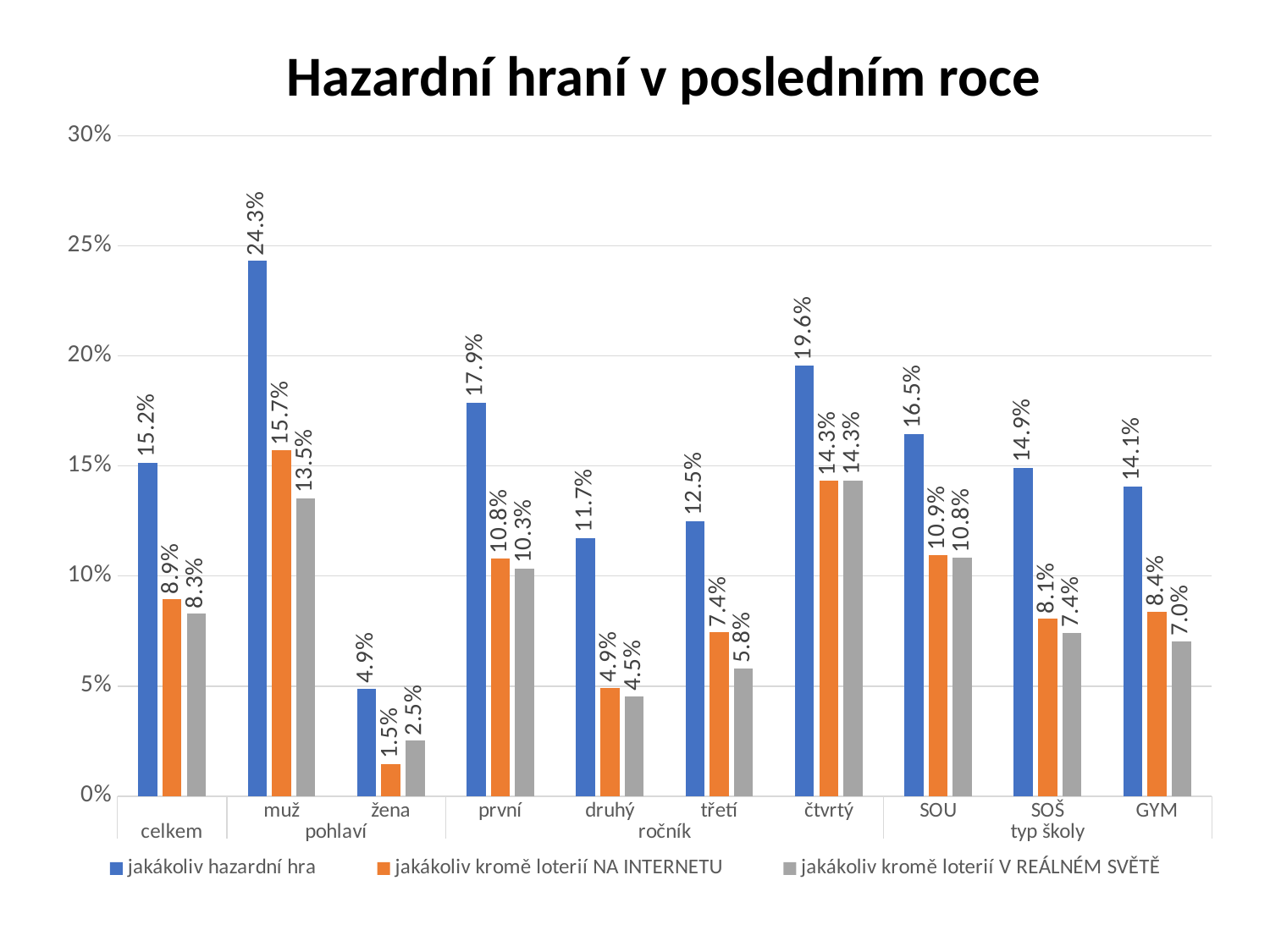

Hazardní hraní v posledním roce

### Chart

| Category | jakákoliv hazardní hra | jakákoliv kromě loterií NA INTERNETU | jakákoliv kromě loterií V REÁLNÉM SVĚTĚ |
|---|---|---|---|
|  | 0.15154600308613694 | 0.08934285615713815 | 0.08290606978232404 |
| muž | 0.24324868436687536 | 0.1572043193579008 | 0.1354071117145674 |
| žena | 0.04876323096863436 | 0.014619250163838535 | 0.02510954946918893 |
| první | 0.17881031649958326 | 0.10794315453048493 | 0.10341749147001349 |
| druhý | 0.1173549411375297 | 0.049262050634267196 | 0.04542705556214105 |
| třetí | 0.12488980312454931 | 0.07437645790240317 | 0.058075680966453255 |
| čtvrtý | 0.1955004317286836 | 0.14326704927442016 | 0.1433776308382579 |
| SOU | 0.164518112753953 | 0.10944603606746772 | 0.1082982745093753 |
| SOŠ | 0.14922295795665547 | 0.08067104245894091 | 0.07418290119884784 |
| GYM | 0.14075457173720676 | 0.08381173855945406 | 0.07041473070746328 |